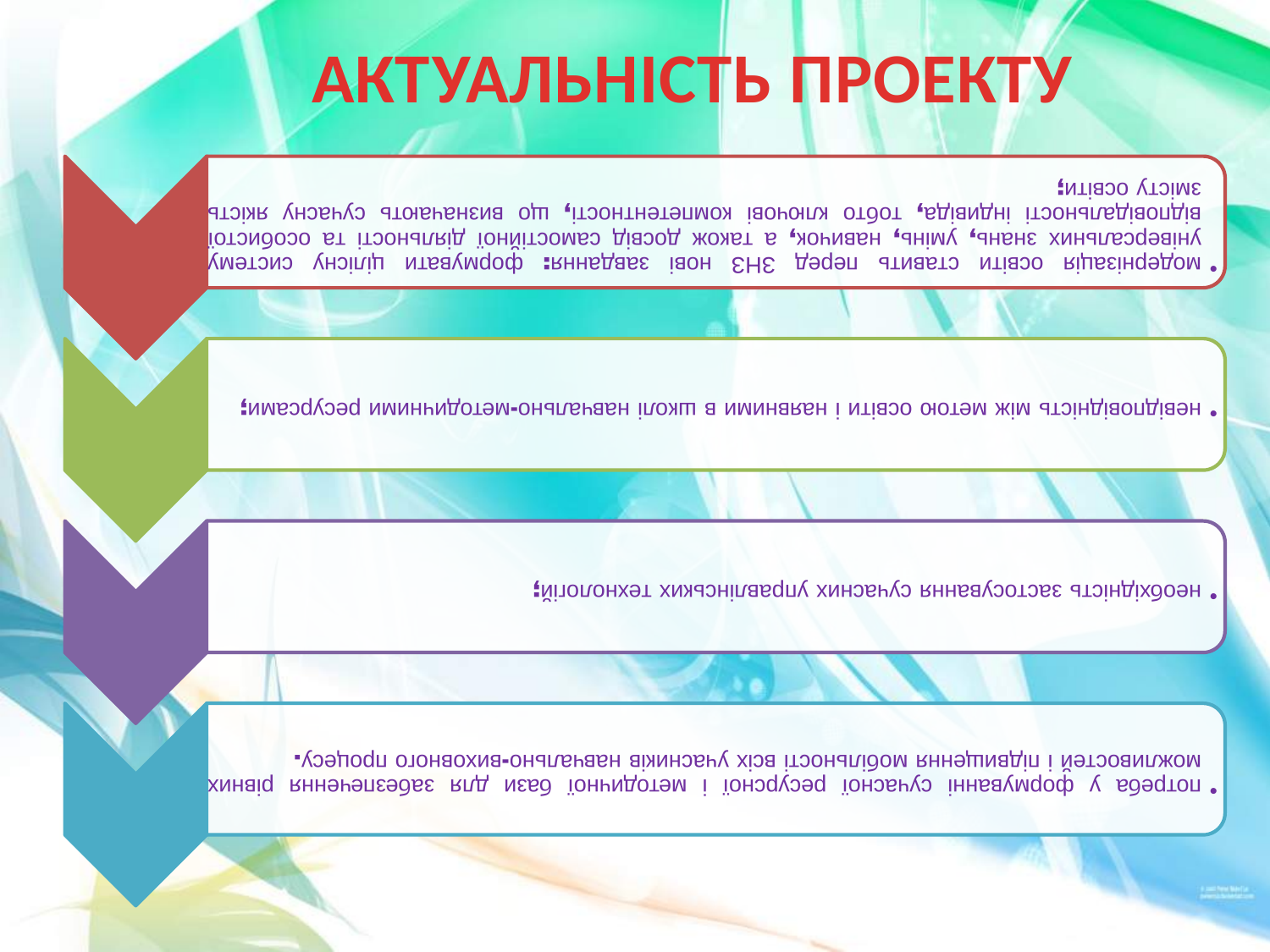

АКТУАЛЬНІСТЬ ПРОЕКТУ

модернізація освіти ставить перед ЗНЗ нові завдання: формувати цілісну систему універсальних знань, умінь, навичок, а також досвід самостійної діяльності та особистої відповідальності індивіда, тобто ключові компетентності, що визначають сучасну якість змісту освіти;

невідповідність між метою освіти і наявними в школі навчально-методичними ресурсами;

необхідність застосування сучасних управлінських технологій;

потреба у формуванні сучасної ресурсної і методичної бази для забезпечення рівних можливостей і підвищення мобільності всіх учасників навчально-виховного процесу.